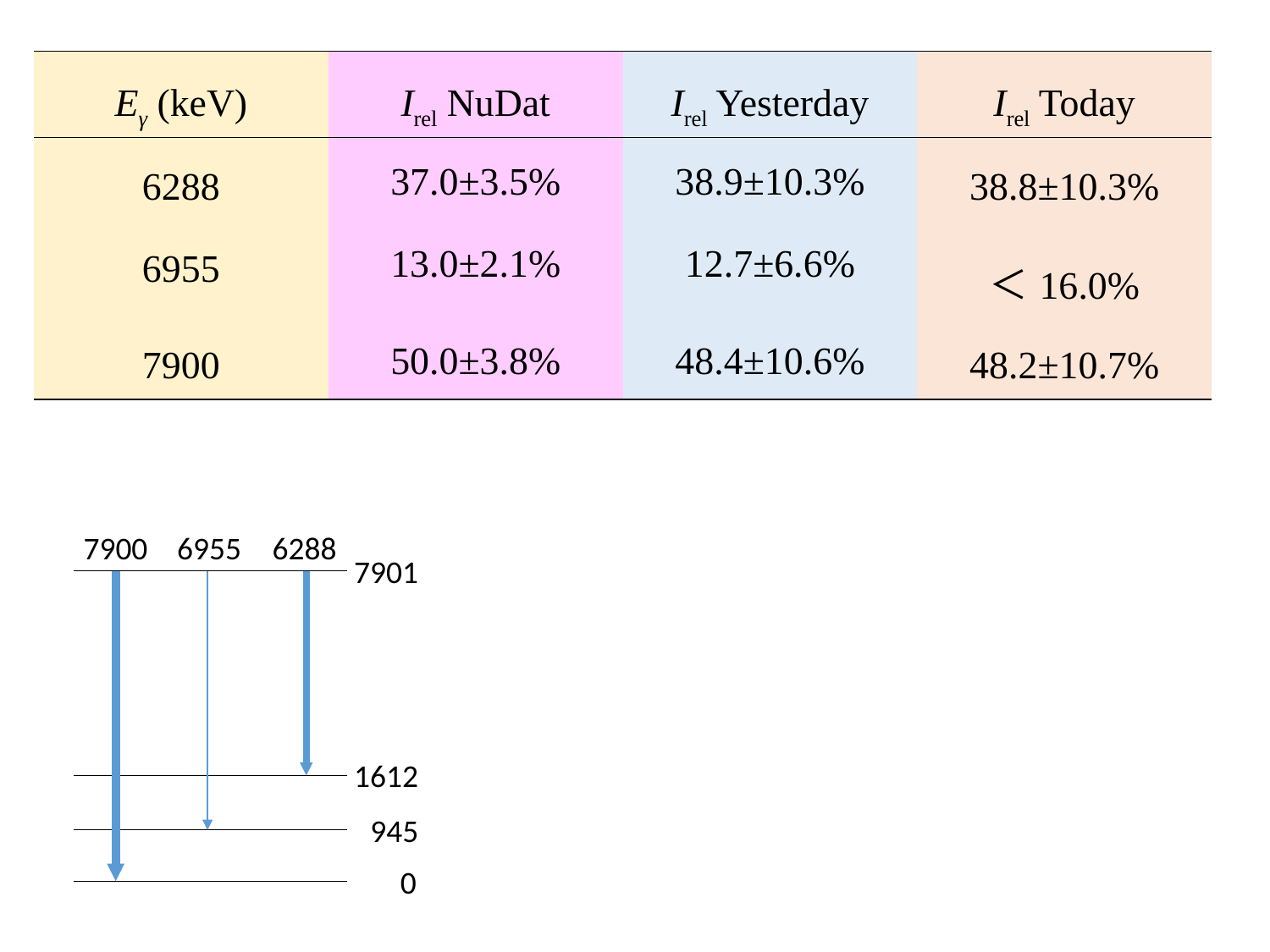

| Eγ (keV) | Irel NuDat | Irel Yesterday | Irel Today |
| --- | --- | --- | --- |
| 6288 | 37.0±3.5% | 38.9±10.3% | 38.8±10.3% |
| 6955 | 13.0±2.1% | 12.7±6.6% | ＜16.0% |
| 7900 | 50.0±3.8% | 48.4±10.6% | 48.2±10.7% |
7900
6955
6288
7901
1612
945
0